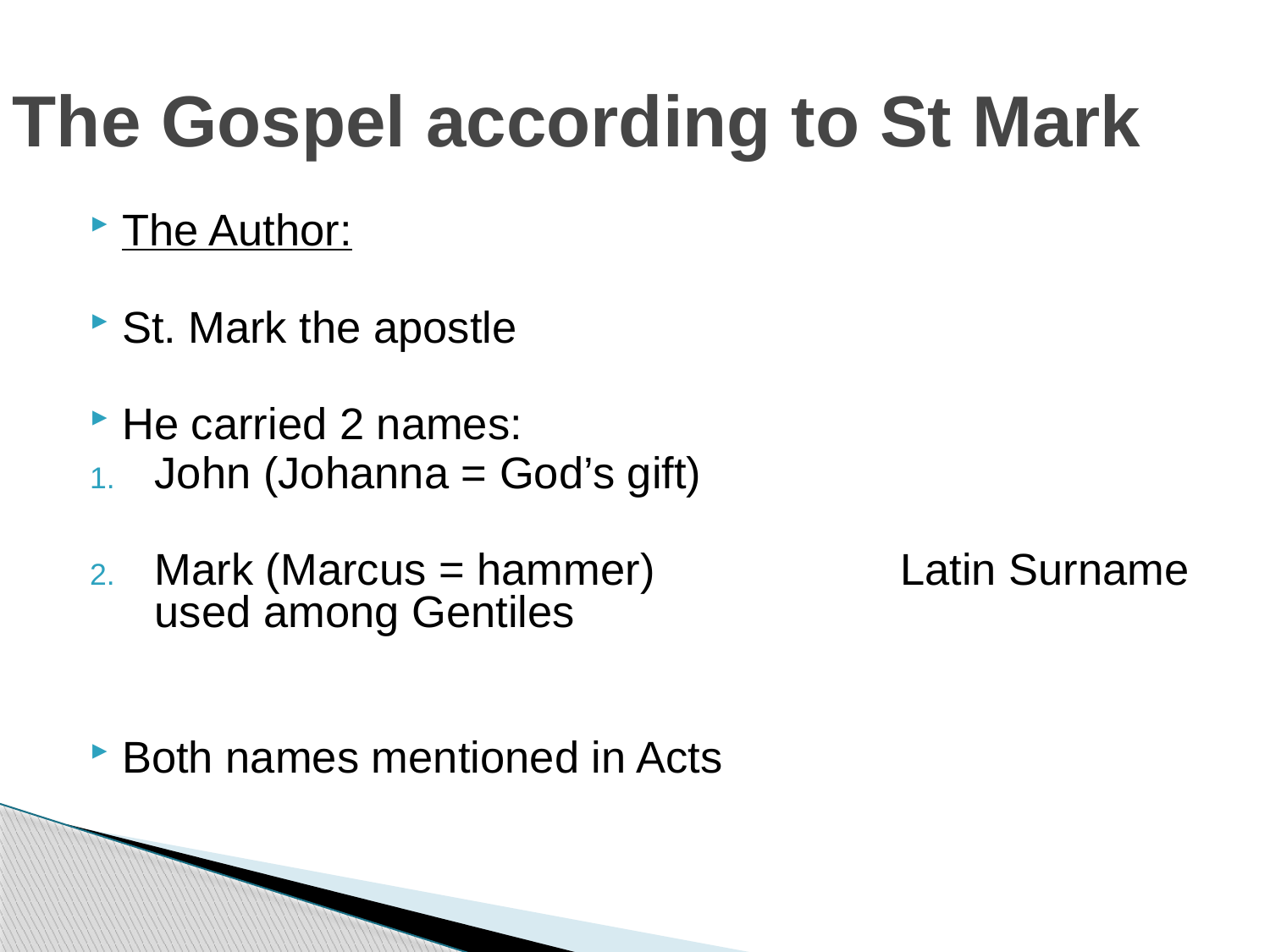

# The Gospel according to St Mark
The Author:

St. Mark the apostle

He carried 2 names:
John (Johanna = God’s gift)

Mark (Marcus = hammer)                    Latin Surname used among Gentiles

Both names mentioned in Acts